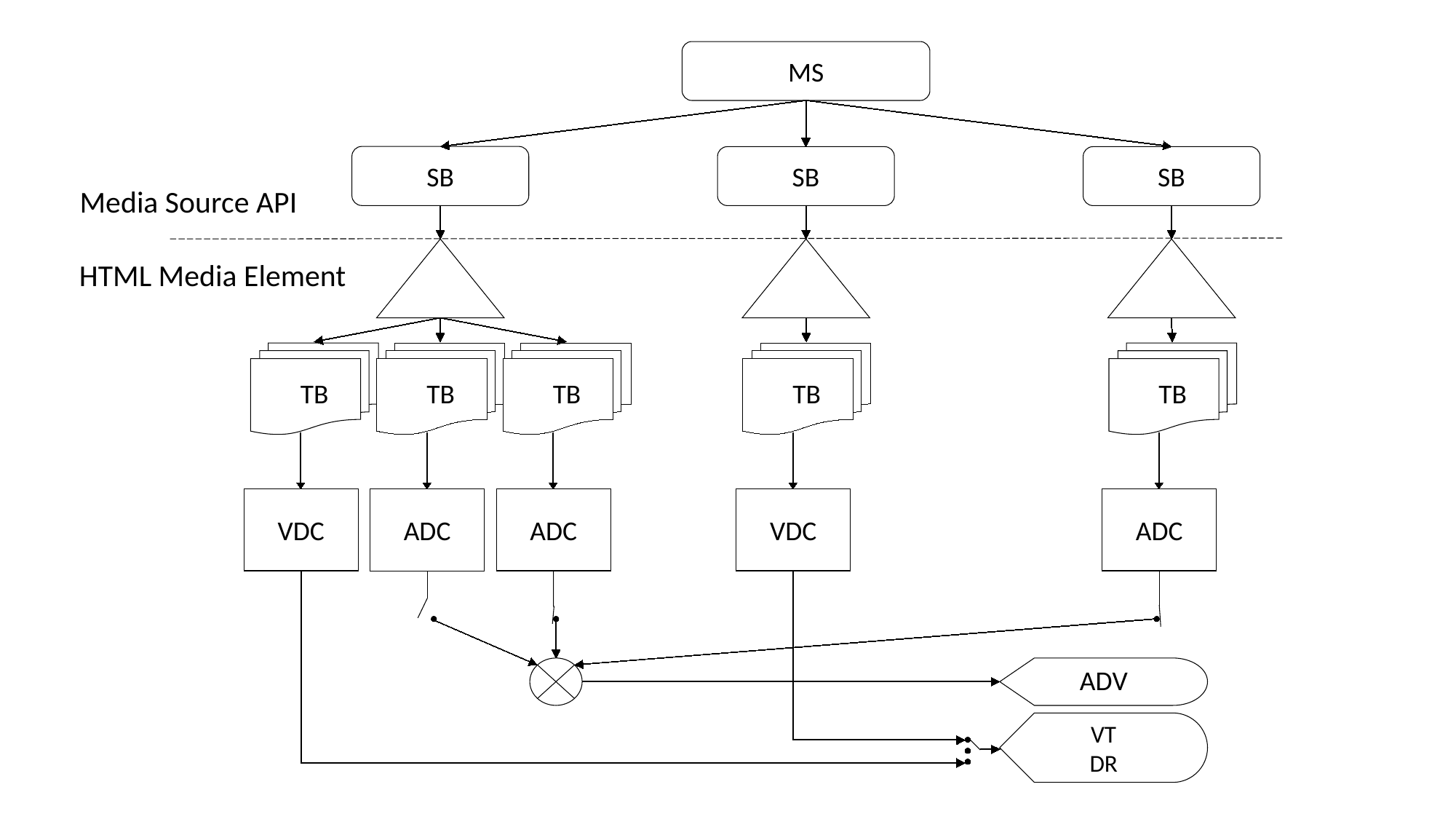

MS

SB
SB
SB
Media Source API

HTML Media Element

TB
TB
TB
TB
TB

VDC
ADC
VDC
ADC
ADC

ADV

VT
DR